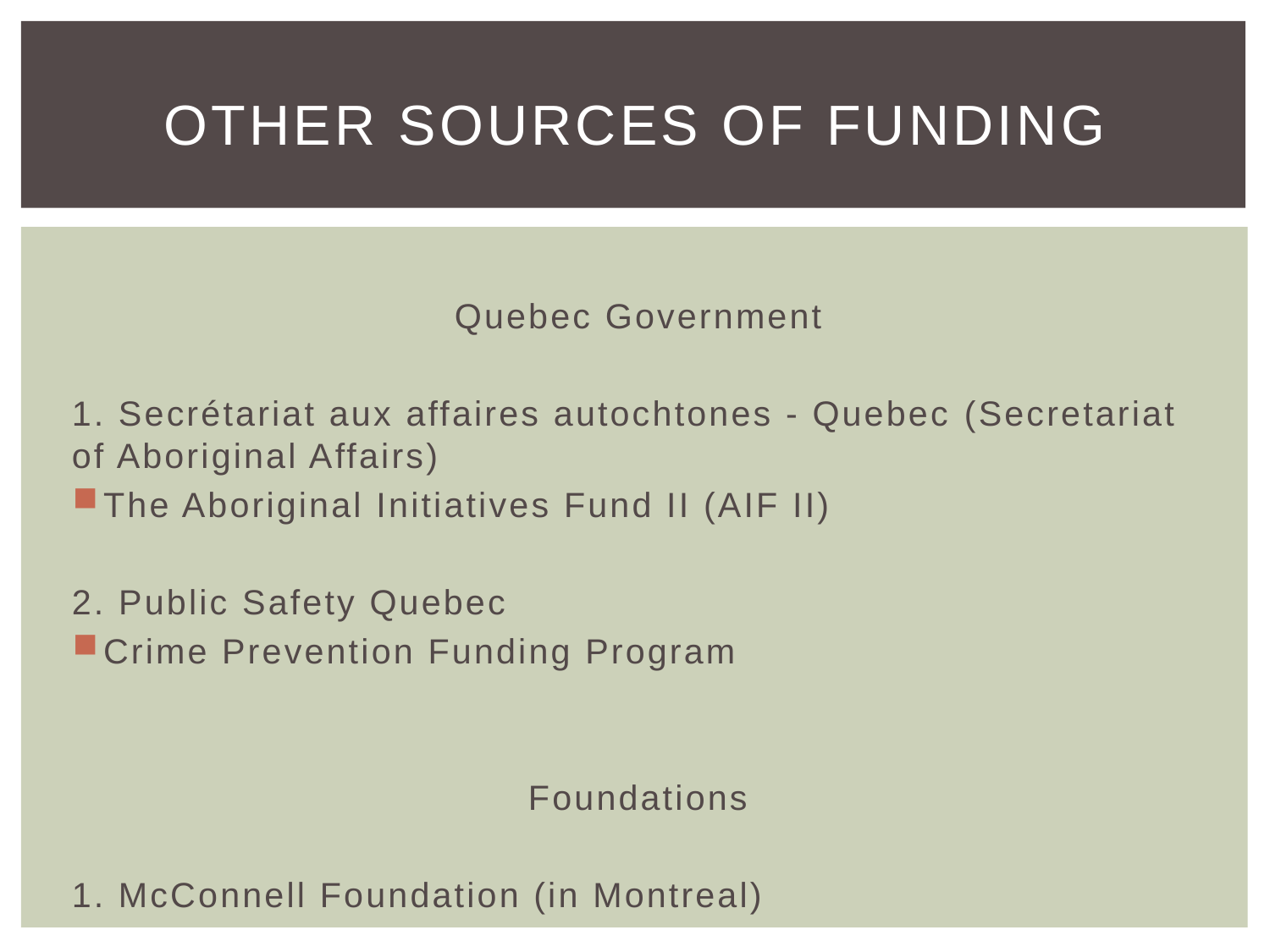

# Other sources of funding

Quebec Government

1. Secrétariat aux affaires autochtones - Quebec (Secretariat of Aboriginal Affairs)
The Aboriginal Initiatives Fund II (AIF II)

2. Public Safety Quebec
Crime Prevention Funding Program

Foundations

1. McConnell Foundation (in Montreal)